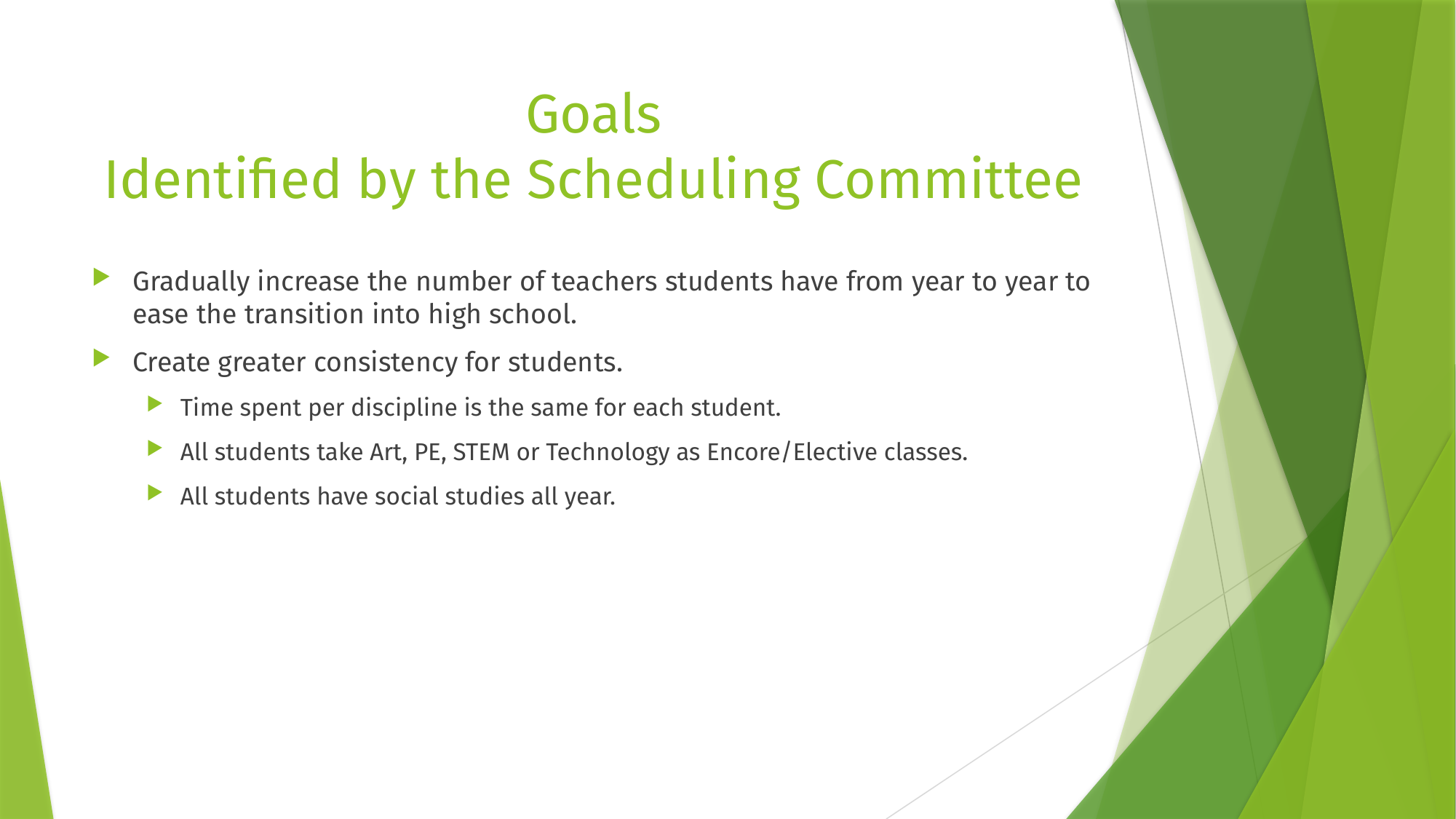

# Goals Identified by the Scheduling Committee
Gradually increase the number of teachers students have from year to year to ease the transition into high school.
Create greater consistency for students.
Time spent per discipline is the same for each student.
All students take Art, PE, STEM or Technology as Encore/Elective classes.
All students have social studies all year.